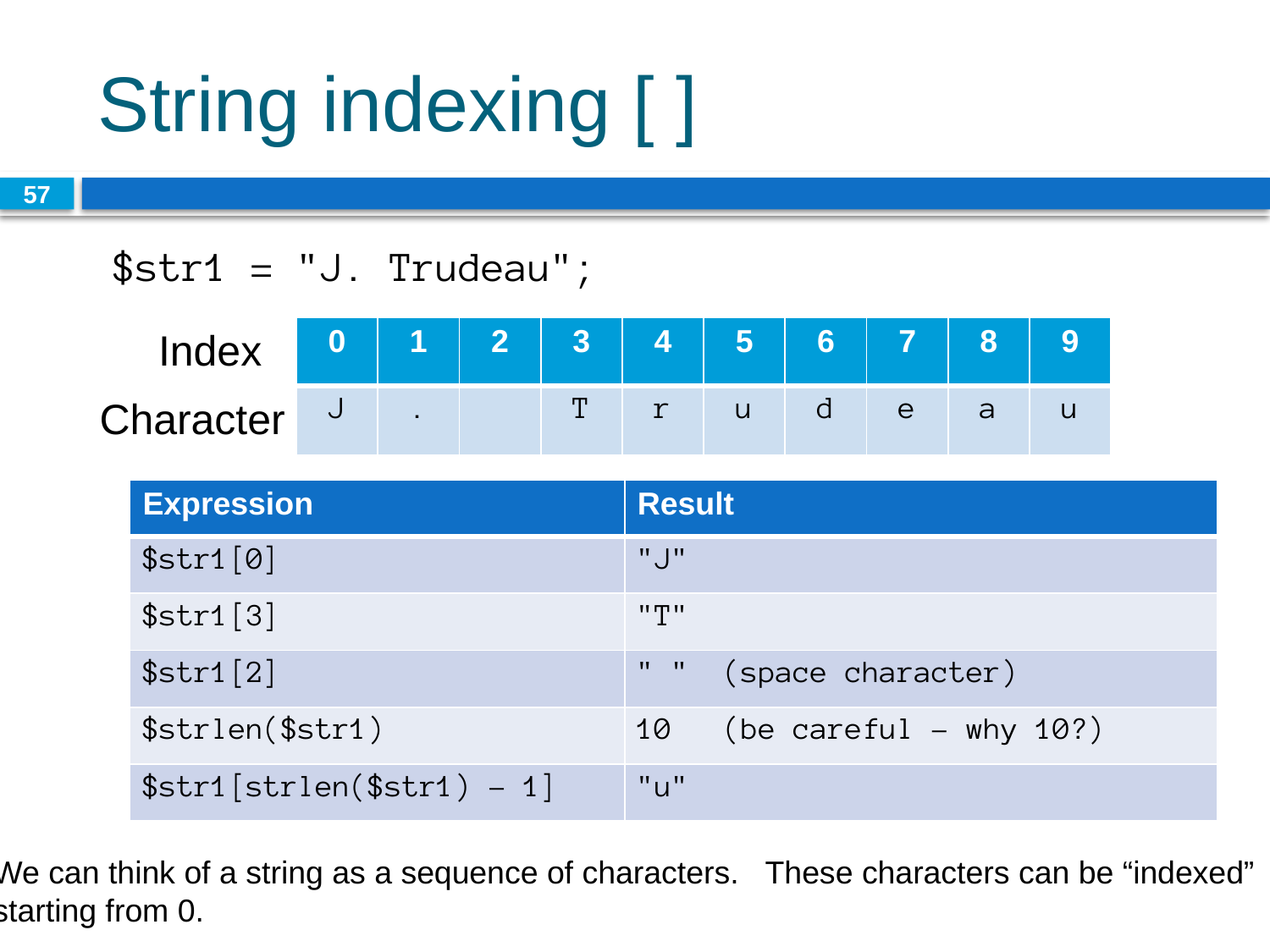

# String indexing [ ]
57
$str1 = "J. Trudeau";
Index
| 0 | 1 | 2 | 3 | 4 | 5 | 6 | 7 | 8 | 9 |
| --- | --- | --- | --- | --- | --- | --- | --- | --- | --- |
| J | . |  | T | r | u | d | e | a | u |
Character
| Expression | Result |
| --- | --- |
| $str1[0] | "J" |
| $str1[3] | "T" |
| $str1[2] | " " (space character) |
| $strlen($str1) | 10 (be careful – why 10?) |
| $str1[strlen($str1) – 1] | "u" |
We can think of a string as a sequence of characters.   These characters can be “indexed”
starting from 0.